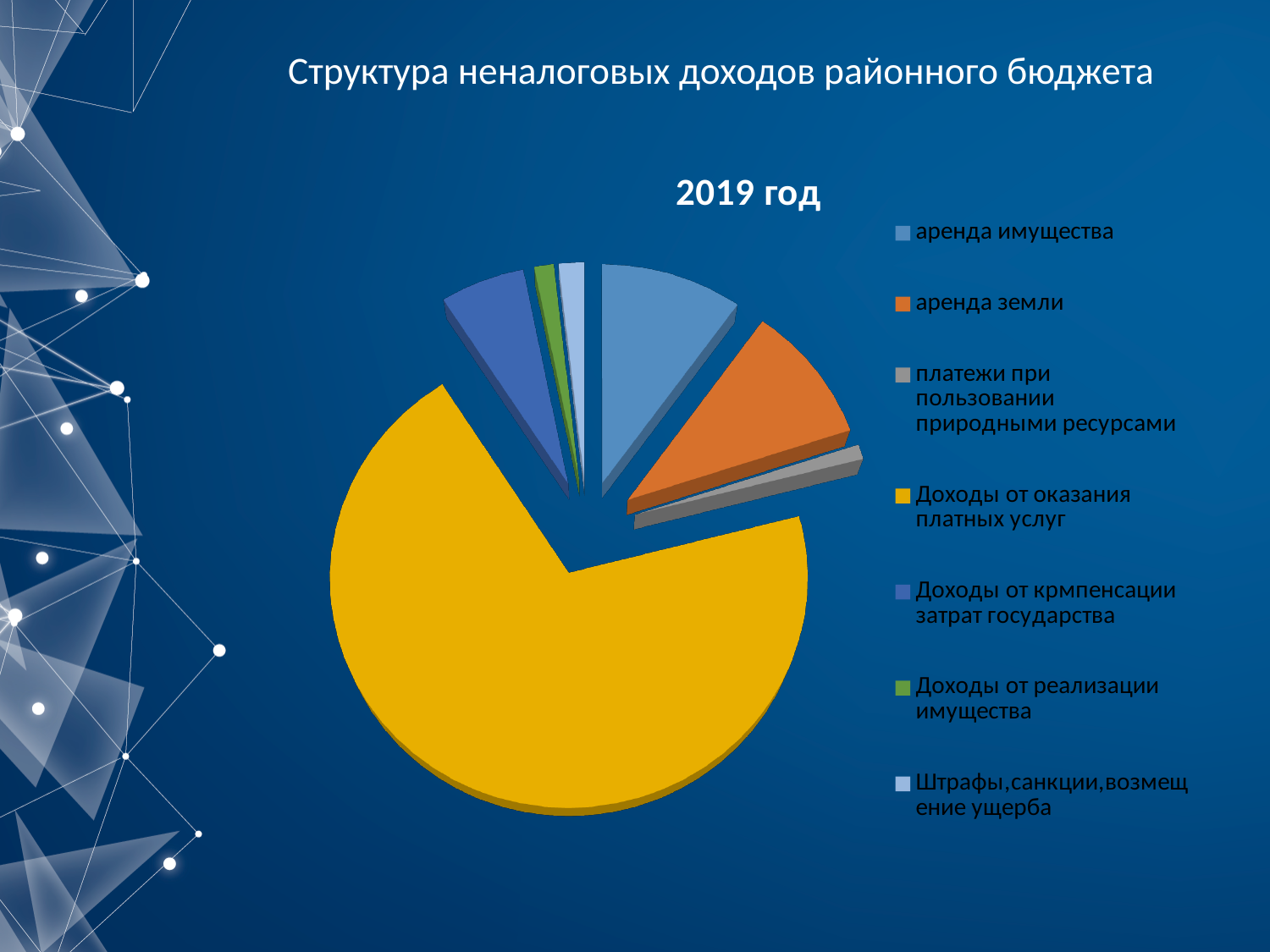

# Структура неналоговых доходов районного бюджета

[unsupported chart]